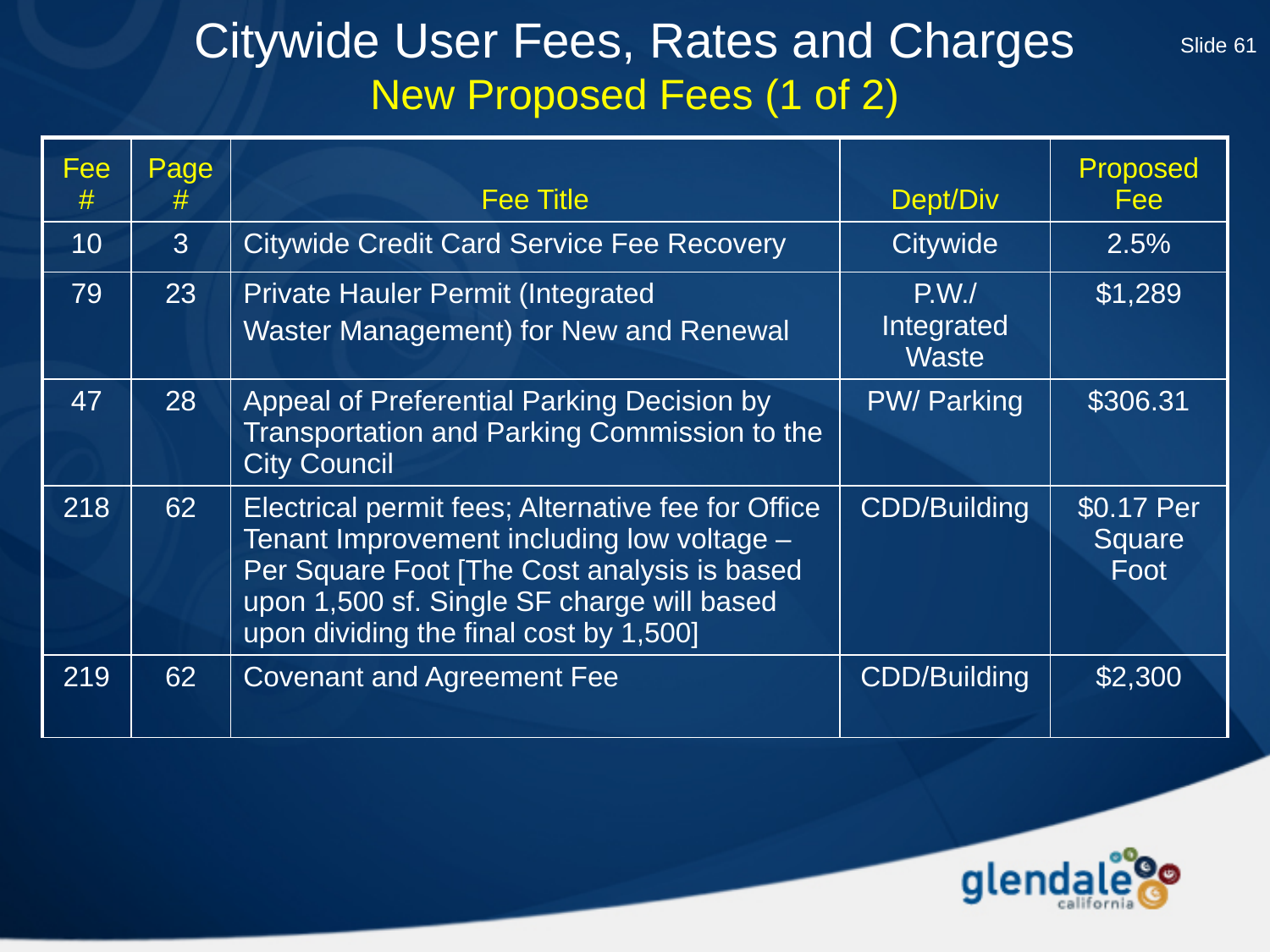

Citywide User Fees, Rates and Charges
New Proposed Fees (1 of 2)
Slide 61
| Fee# | Page # | Fee Title | Dept/Div | Proposed Fee |
| --- | --- | --- | --- | --- |
| 10 | 3 | Citywide Credit Card Service Fee Recovery | Citywide | 2.5% |
| 79 | 23 | Private Hauler Permit (Integrated Waster Management) for New and Renewal | P.W./ Integrated Waste | $1,289 |
| 47 | 28 | Appeal of Preferential Parking Decision by Transportation and Parking Commission to the City Council | PW/ Parking | $306.31 |
| 218 | 62 | Electrical permit fees; Alternative fee for Office Tenant Improvement including low voltage – Per Square Foot [The Cost analysis is based upon 1,500 sf. Single SF charge will based upon dividing the final cost by 1,500] | CDD/Building | $0.17 Per Square Foot |
| 219 | 62 | Covenant and Agreement Fee | CDD/Building | $2,300 |